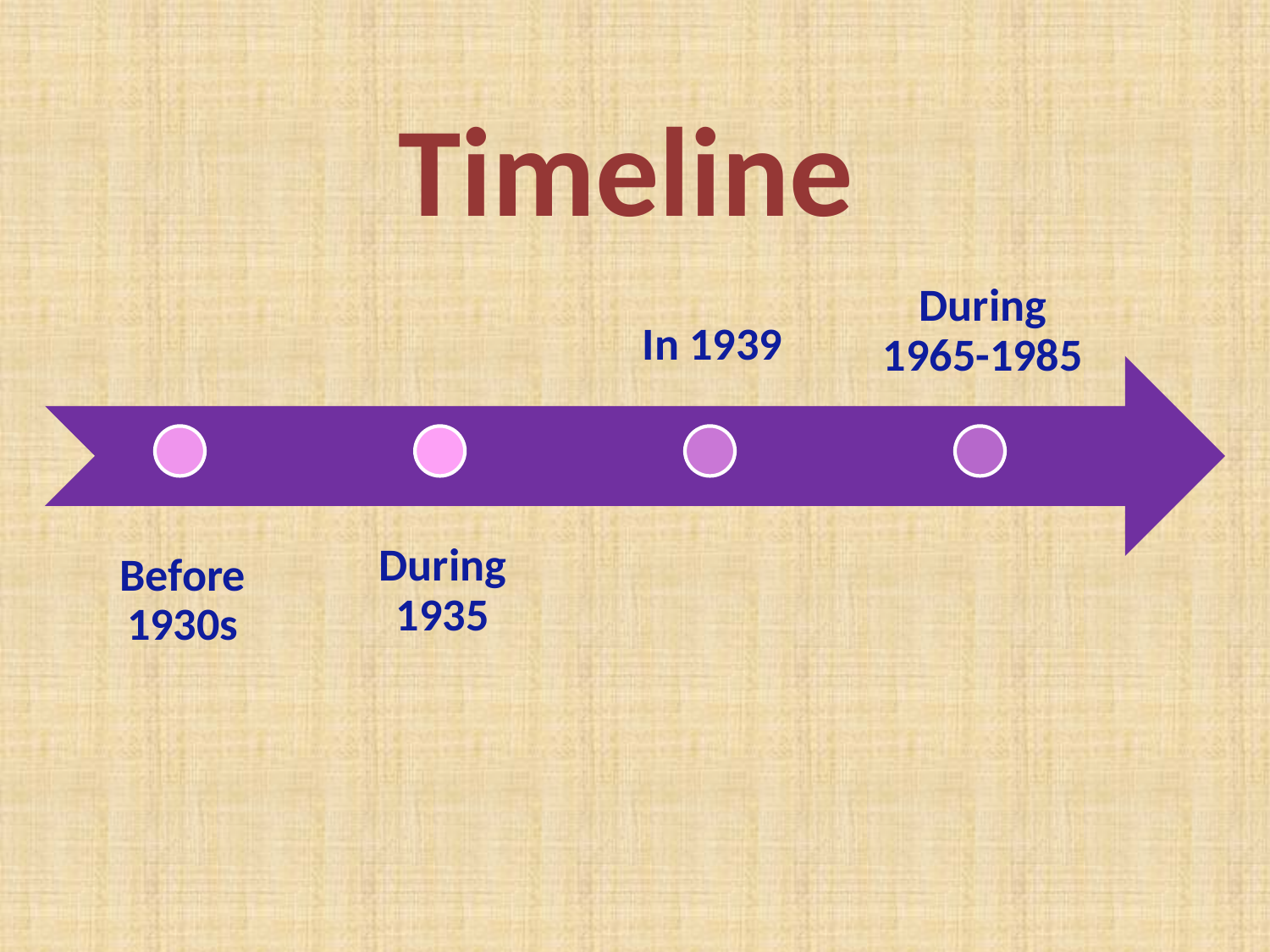

# Timeline
Before 1930s
During 1935
In 1939
During 1965-1985